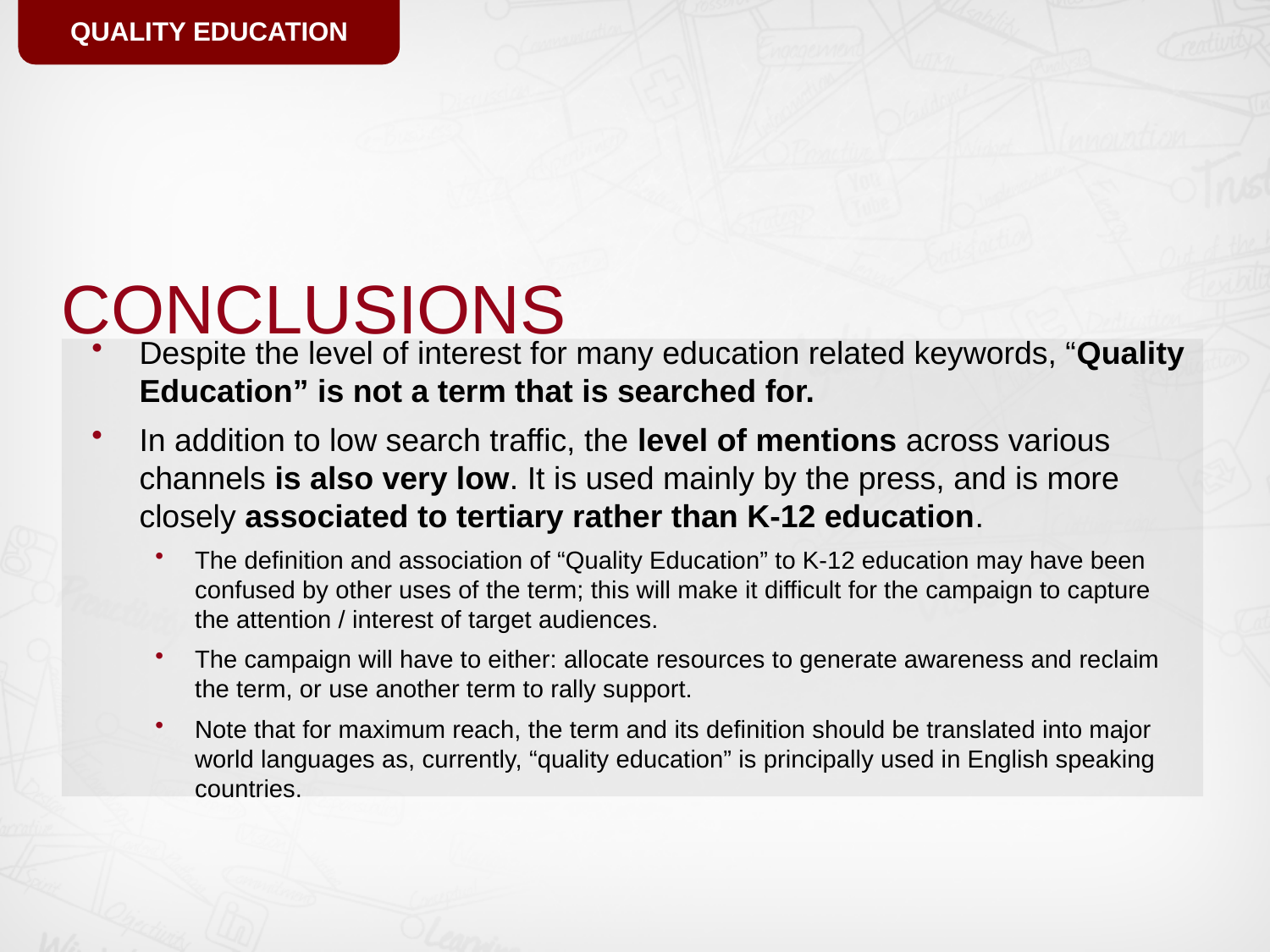

Quality education
# Conclusions
Despite the level of interest for many education related keywords, “Quality Education” is not a term that is searched for.
In addition to low search traffic, the level of mentions across various channels is also very low. It is used mainly by the press, and is more closely associated to tertiary rather than K-12 education.
The definition and association of “Quality Education” to K-12 education may have been confused by other uses of the term; this will make it difficult for the campaign to capture the attention / interest of target audiences.
The campaign will have to either: allocate resources to generate awareness and reclaim the term, or use another term to rally support.
Note that for maximum reach, the term and its definition should be translated into major world languages as, currently, “quality education” is principally used in English speaking countries.